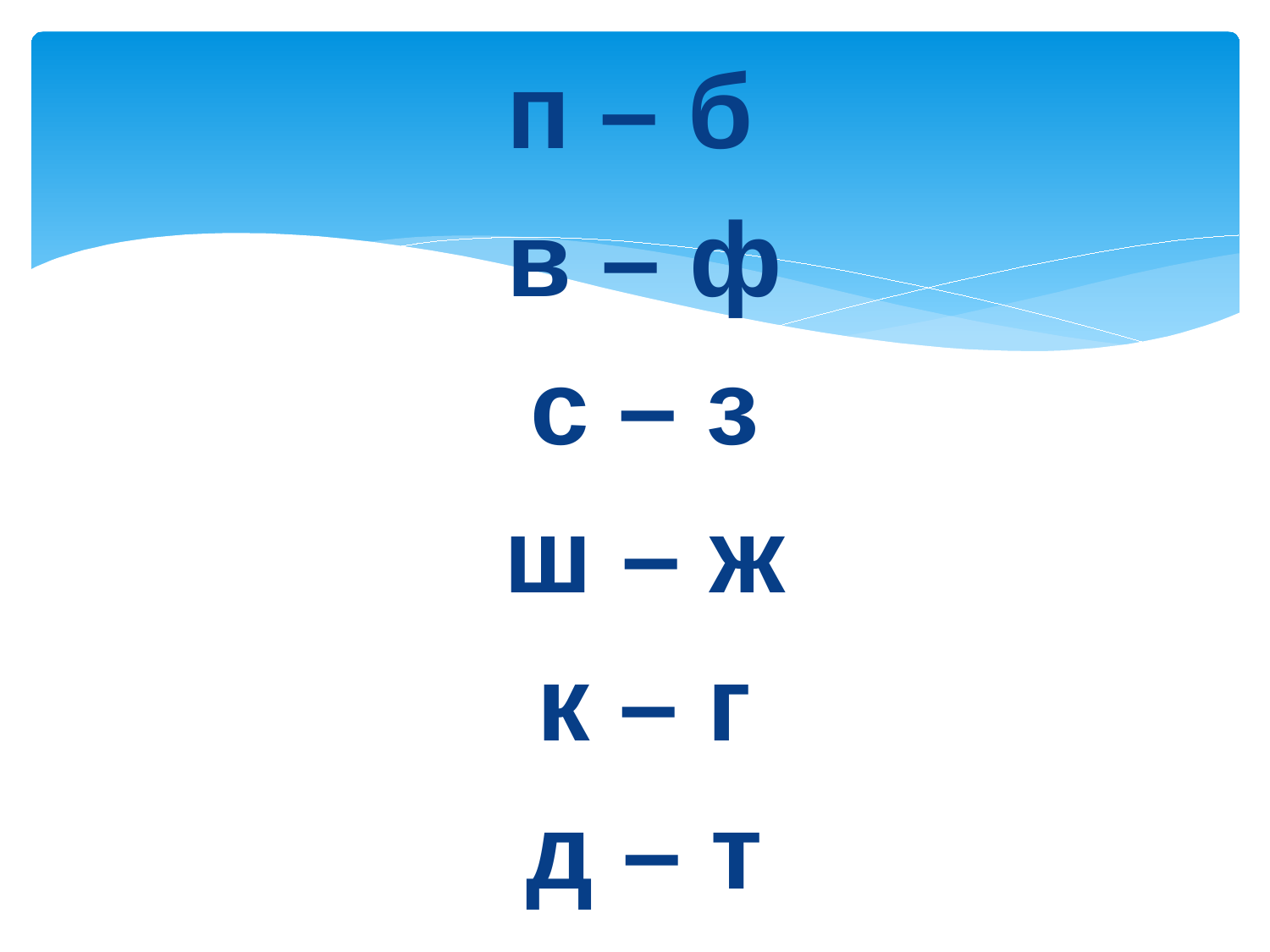

п – б
 в – ф
 с – з
 ш – ж
 к – г
  д – т